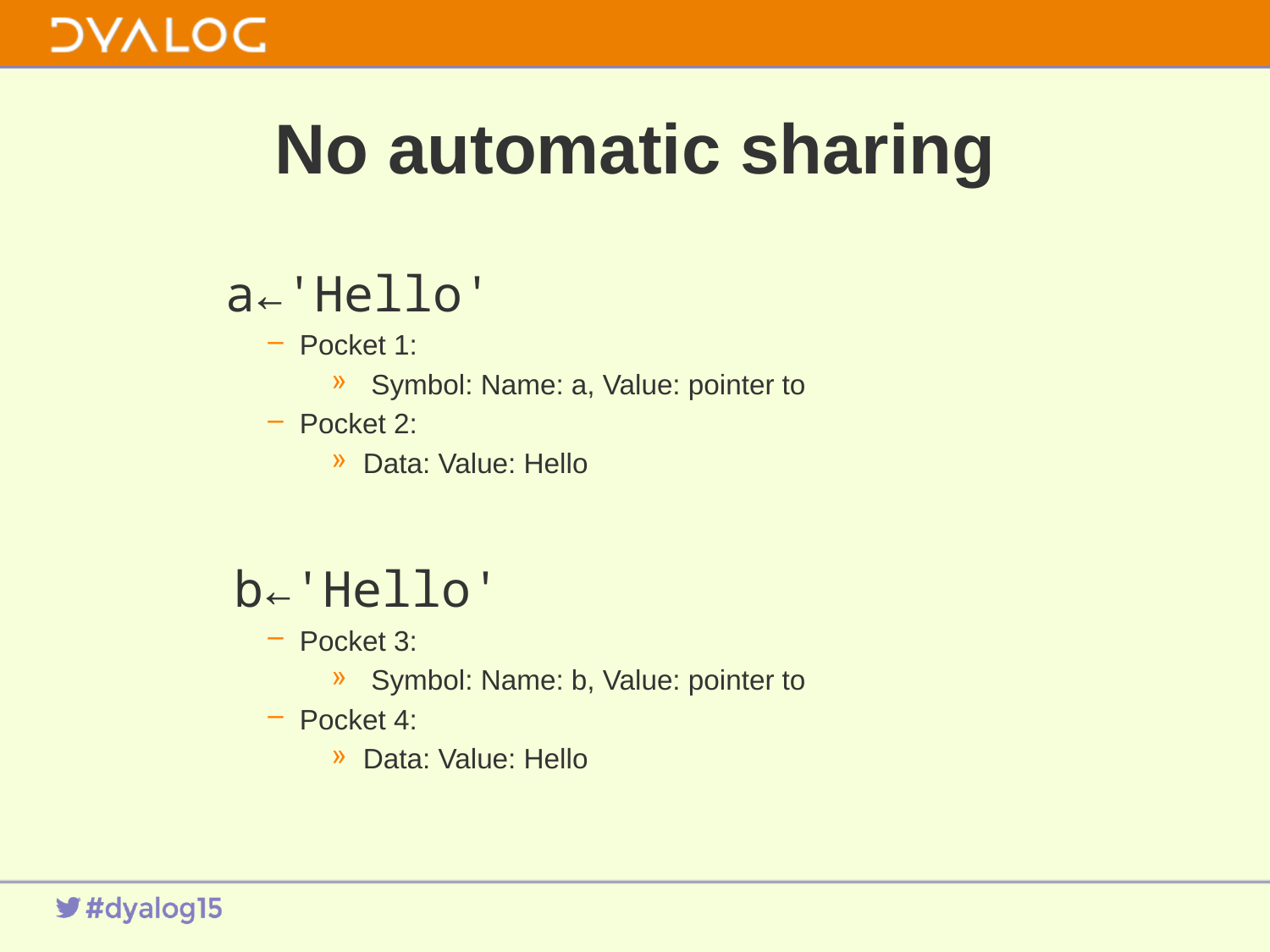

# No automatic sharing
     a←'Hello'
Pocket 1:
 Symbol: Name: a, Value: pointer to
Pocket 2:
Data: Value: Hello

	 b←'Hello'
Pocket 3:
 Symbol: Name: b, Value: pointer to
Pocket 4:
Data: Value: Hello